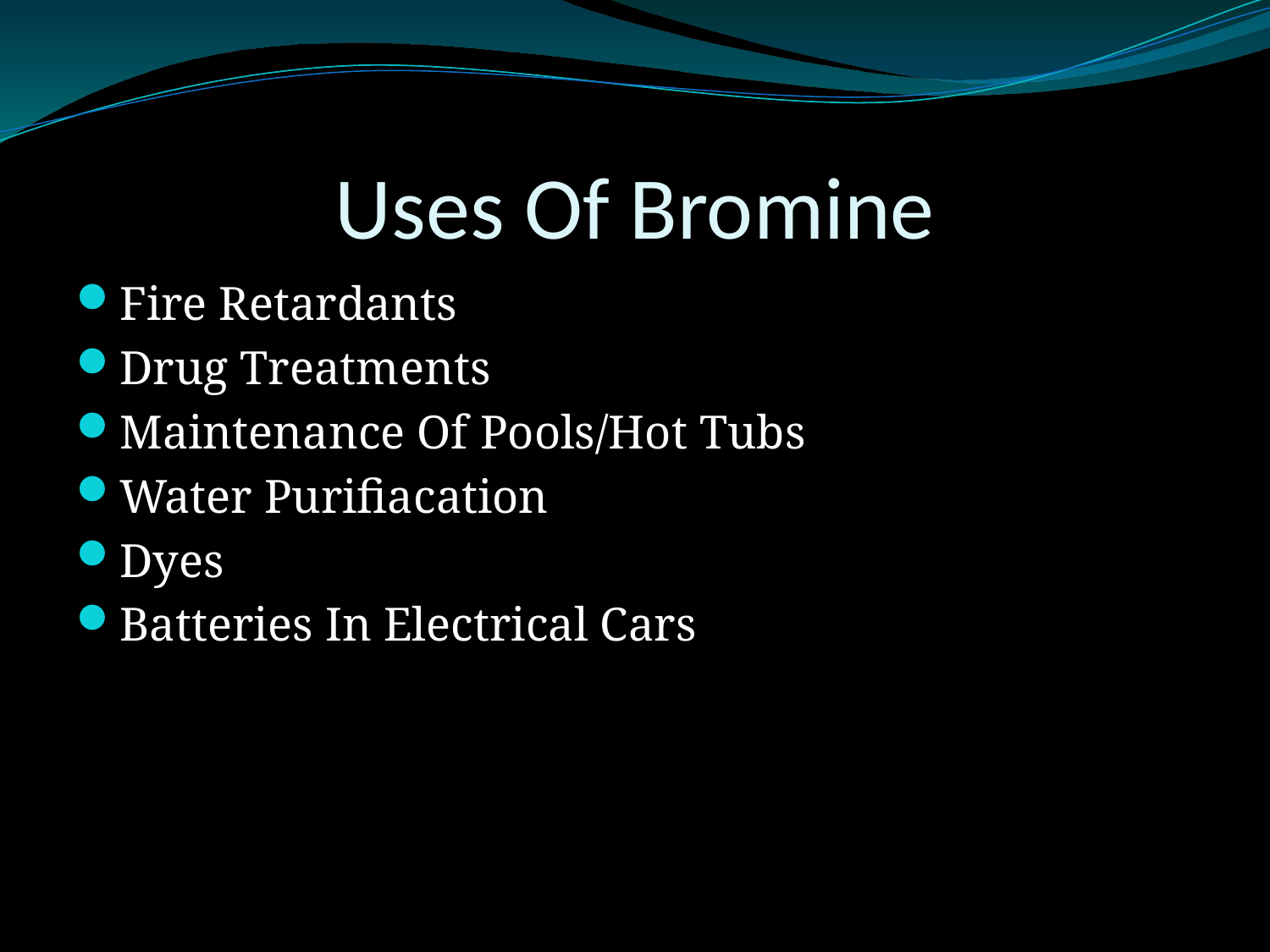

# Uses Of Bromine
Fire Retardants
Drug Treatments
Maintenance Of Pools/Hot Tubs
Water Purifiacation
Dyes
Batteries In Electrical Cars